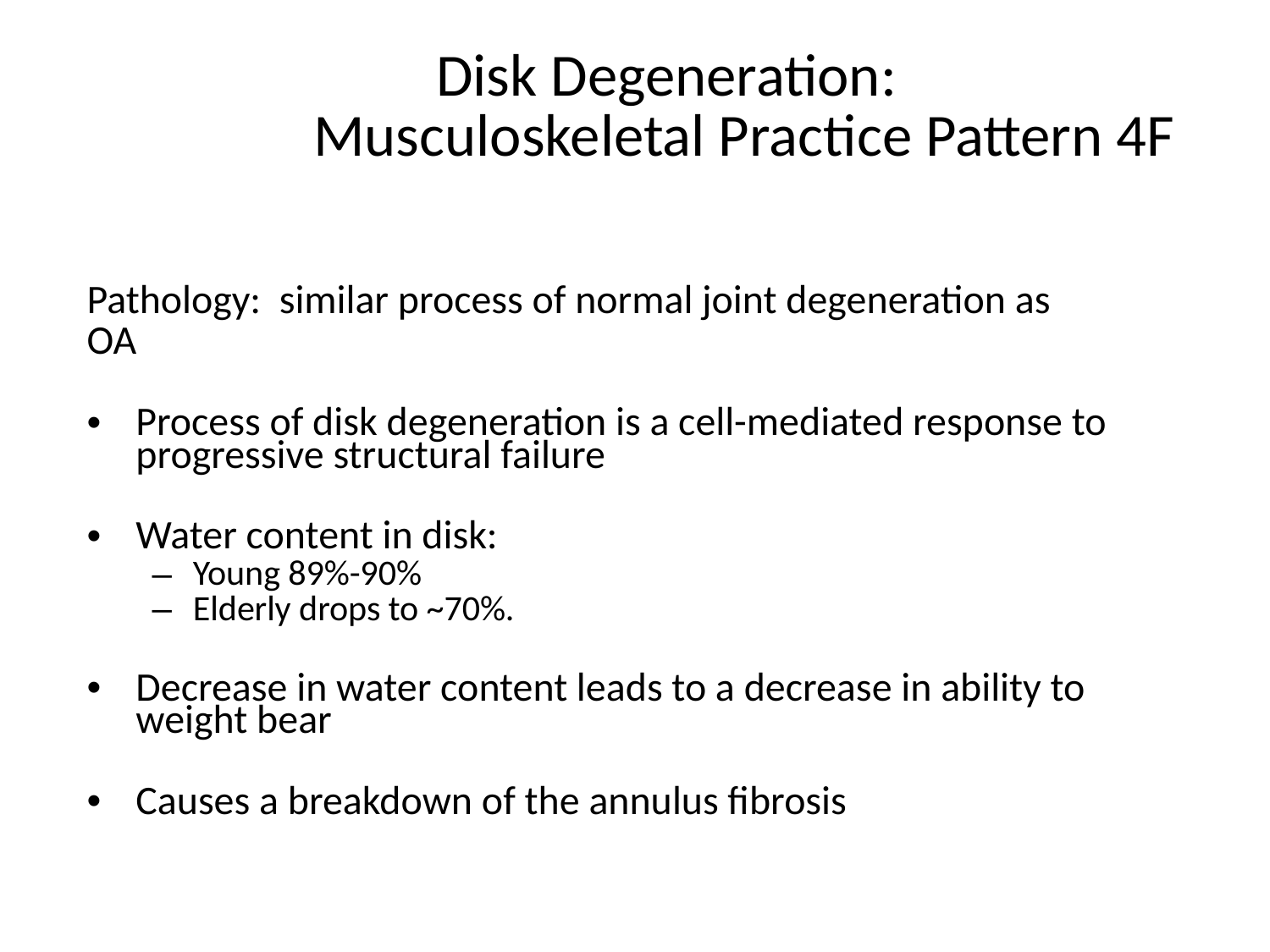

# Disk Degeneration: Musculoskeletal Practice Pattern 4F

Pathology:  similar process of normal joint degeneration as
OA

Process of disk degeneration is a cell-mediated response to progressive structural failure

Water content in disk:
Young 89%-90%
Elderly drops to ~70%.

Decrease in water content leads to a decrease in ability to weight bear

Causes a breakdown of the annulus fibrosis